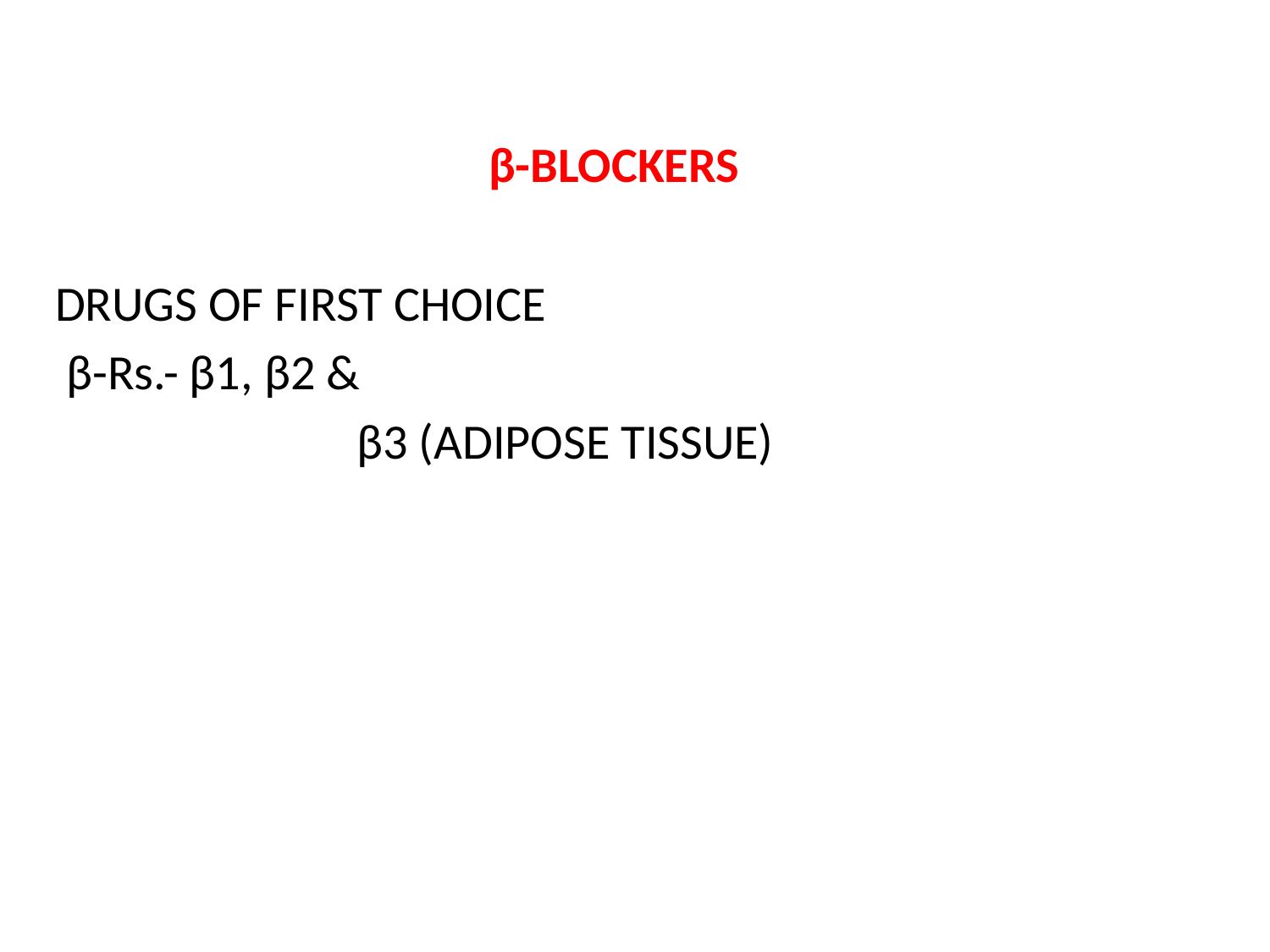

β-BLOCKERS

DRUGS OF FIRST CHOICE
 β-Rs.- β1, β2 &
			β3 (ADIPOSE TISSUE)